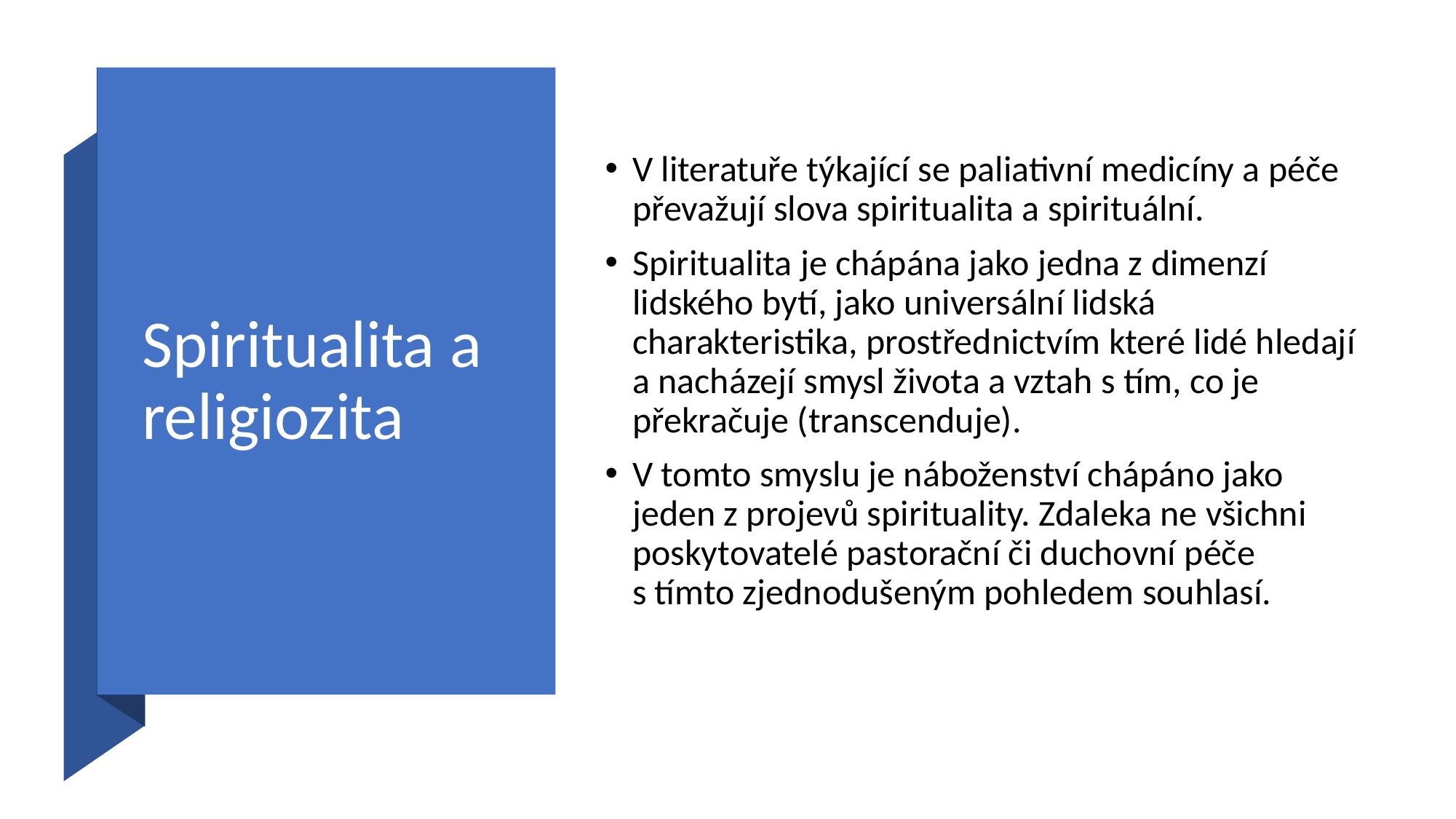

# Spiritualita a religiozita
V literatuře týkající se paliativní medicíny a péče převažují slova spiritualita a spirituální.
Spiritualita je chápána jako jedna z dimenzí lidského bytí, jako universální lidská charakteristika, prostřednictvím které lidé hledají a nacházejí smysl života a vztah s tím, co je překračuje (transcenduje).
V tomto smyslu je náboženství chápáno jako jeden z projevů spirituality. Zdaleka ne všichni poskytovatelé pastorační či duchovní péče s tímto zjednodušeným pohledem souhlasí.